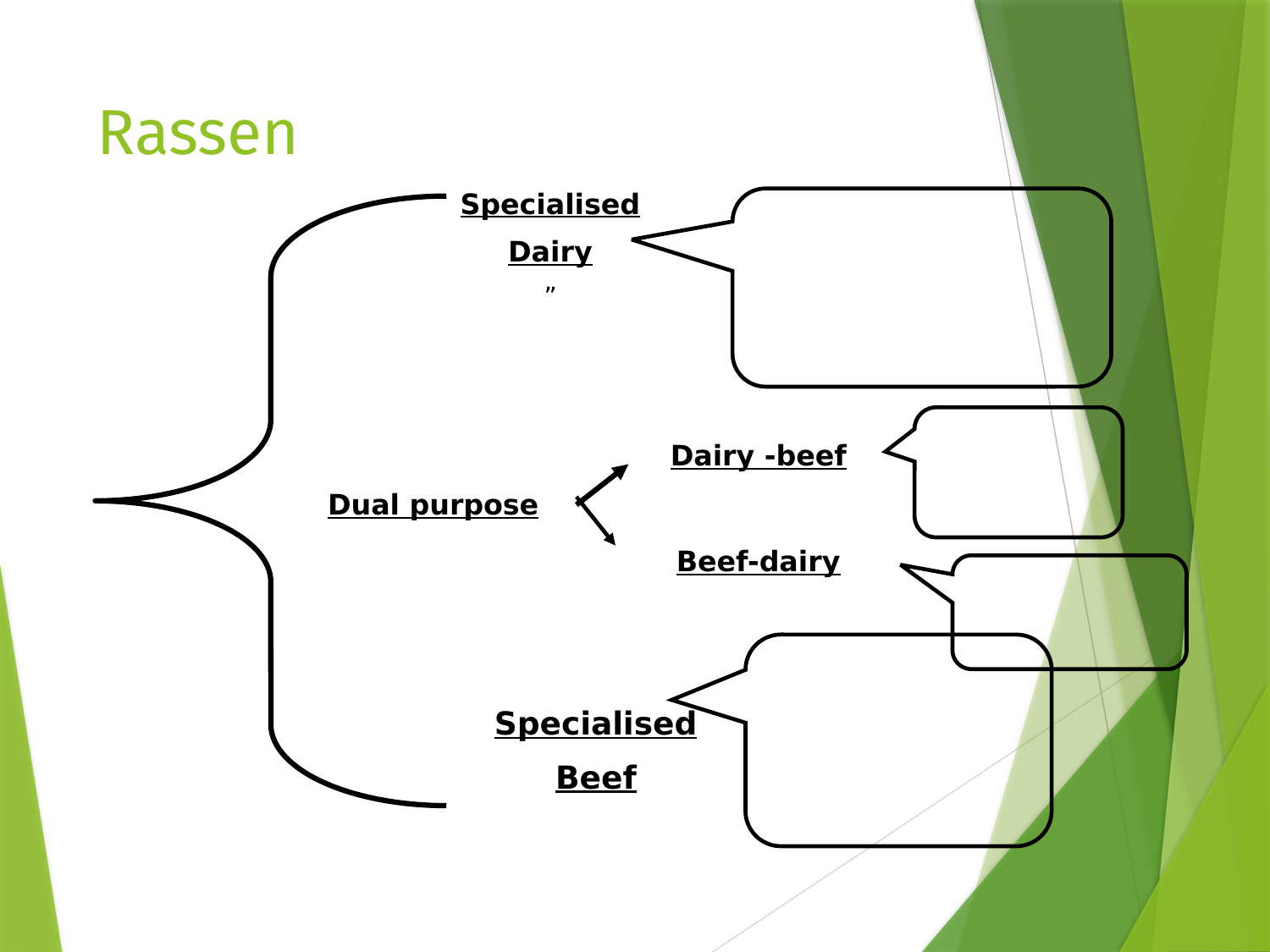

# Rassen
Specialised
Dairy
”

Dairy -beef

Dual purpose

Beef-dairy

Specialised
Beef